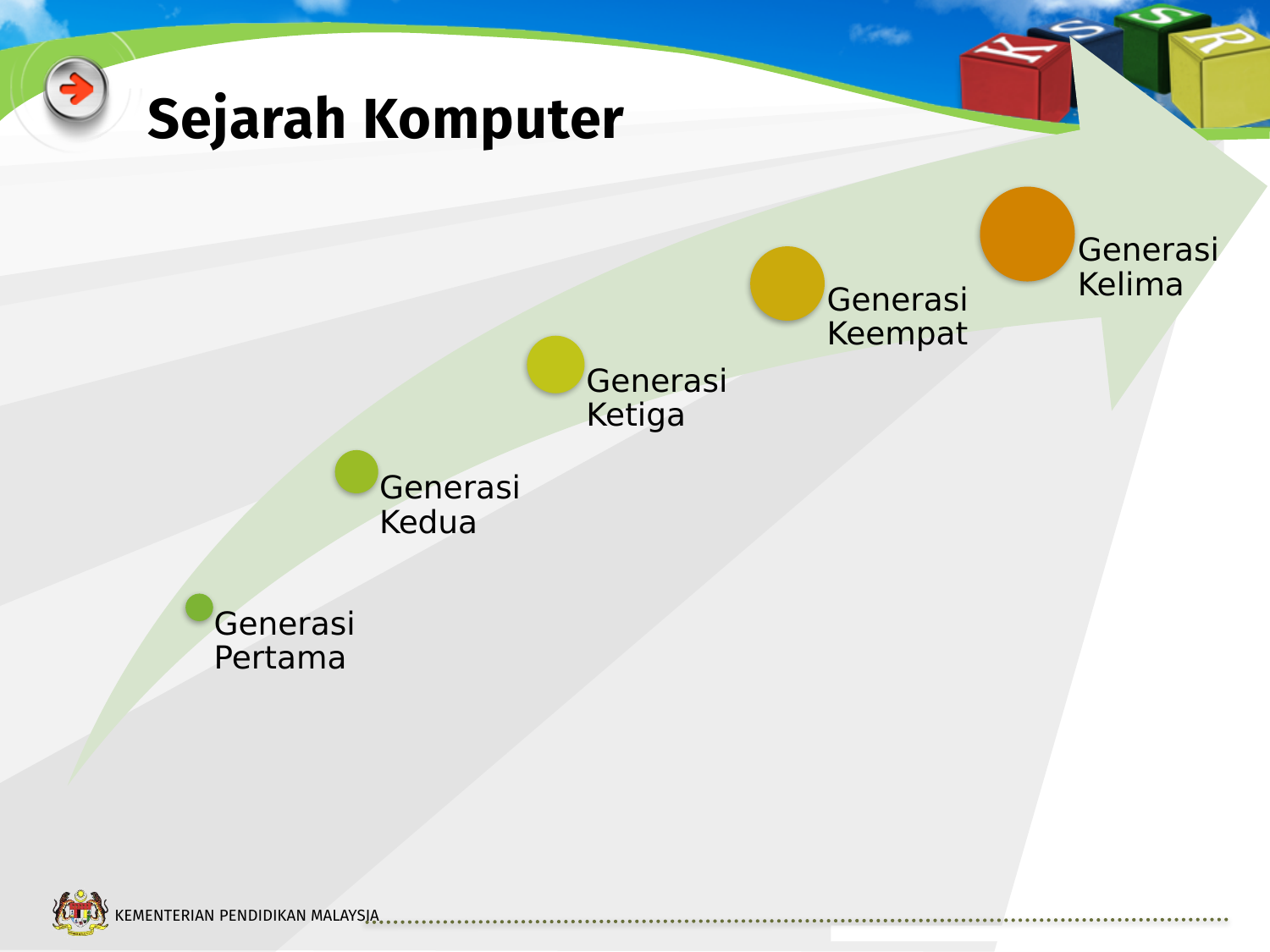

Generasi Pertama

Generasi Kedua
Generasi Ketiga
Generasi Keempat
Generasi Kelima
# Sejarah Komputer